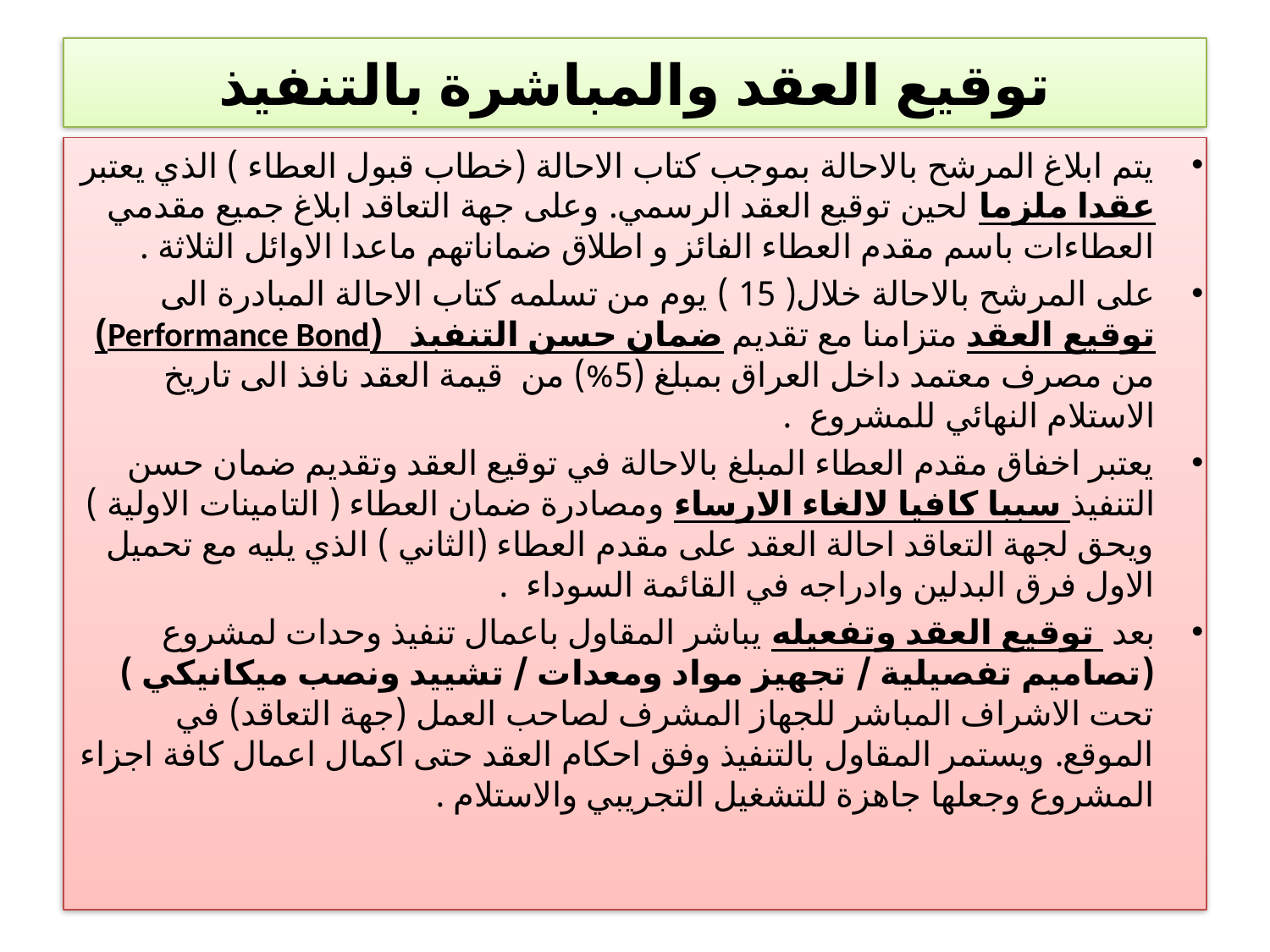

# توقيع العقد والمباشرة بالتنفيذ
يتم ابلاغ المرشح بالاحالة بموجب كتاب الاحالة (خطاب قبول العطاء ) الذي يعتبر عقدا ملزما لحين توقيع العقد الرسمي. وعلى جهة التعاقد ابلاغ جميع مقدمي العطاءات باسم مقدم العطاء الفائز و اطلاق ضماناتهم ماعدا الاوائل الثلاثة .
على المرشح بالاحالة خلال( 15 ) يوم من تسلمه كتاب الاحالة المبادرة الى توقيع العقد متزامنا مع تقديم ضمان حسن التنفبذ   (Performance Bond) من مصرف معتمد داخل العراق بمبلغ (5%) من  قيمة العقد نافذ الى تاريخ الاستلام النهائي للمشروع  .
يعتبر اخفاق مقدم العطاء المبلغ بالاحالة في توقيع العقد وتقديم ضمان حسن التنفيذ سببا كافيا لالغاء الارساء ومصادرة ضمان العطاء ( التامينات الاولية ) ويحق لجهة التعاقد احالة العقد على مقدم العطاء (الثاني ) الذي يليه مع تحميل الاول فرق البدلين وادراجه في القائمة السوداء  .
بعد  توقيع العقد وتفعيله يباشر المقاول باعمال تنفيذ وحدات لمشروع (تصاميم تفصيلية / تجهيز مواد ومعدات / تشييد ونصب ميكانيكي ) تحت الاشراف المباشر للجهاز المشرف لصاحب العمل (جهة التعاقد) في الموقع. ويستمر المقاول بالتنفيذ وفق احكام العقد حتى اكمال اعمال كافة اجزاء المشروع وجعلها جاهزة للتشغيل التجريبي والاستلام .